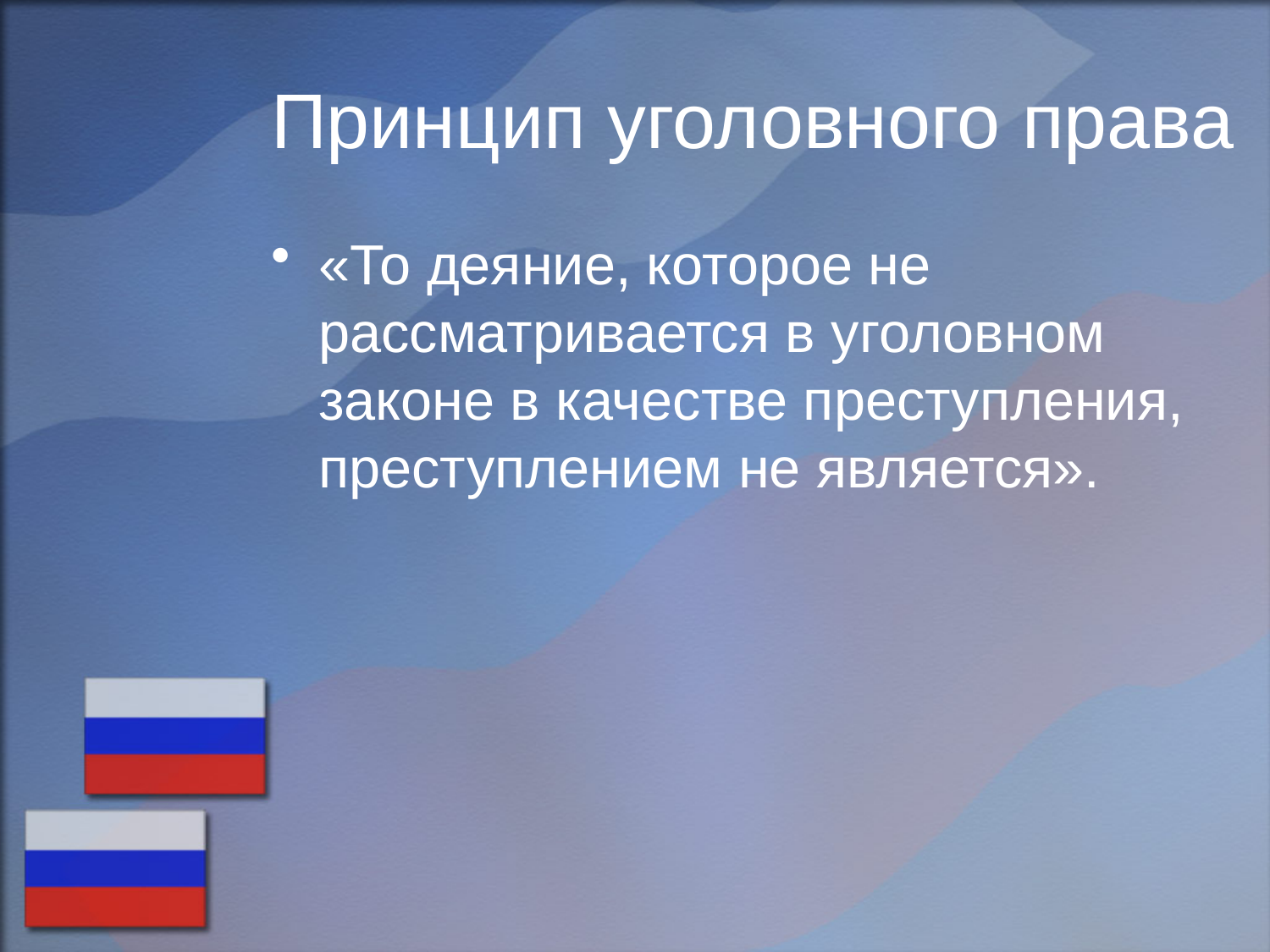

# Принцип уголовного права
«То деяние, которое не рассматривается в уголовном законе в качестве преступления, преступлением не является».